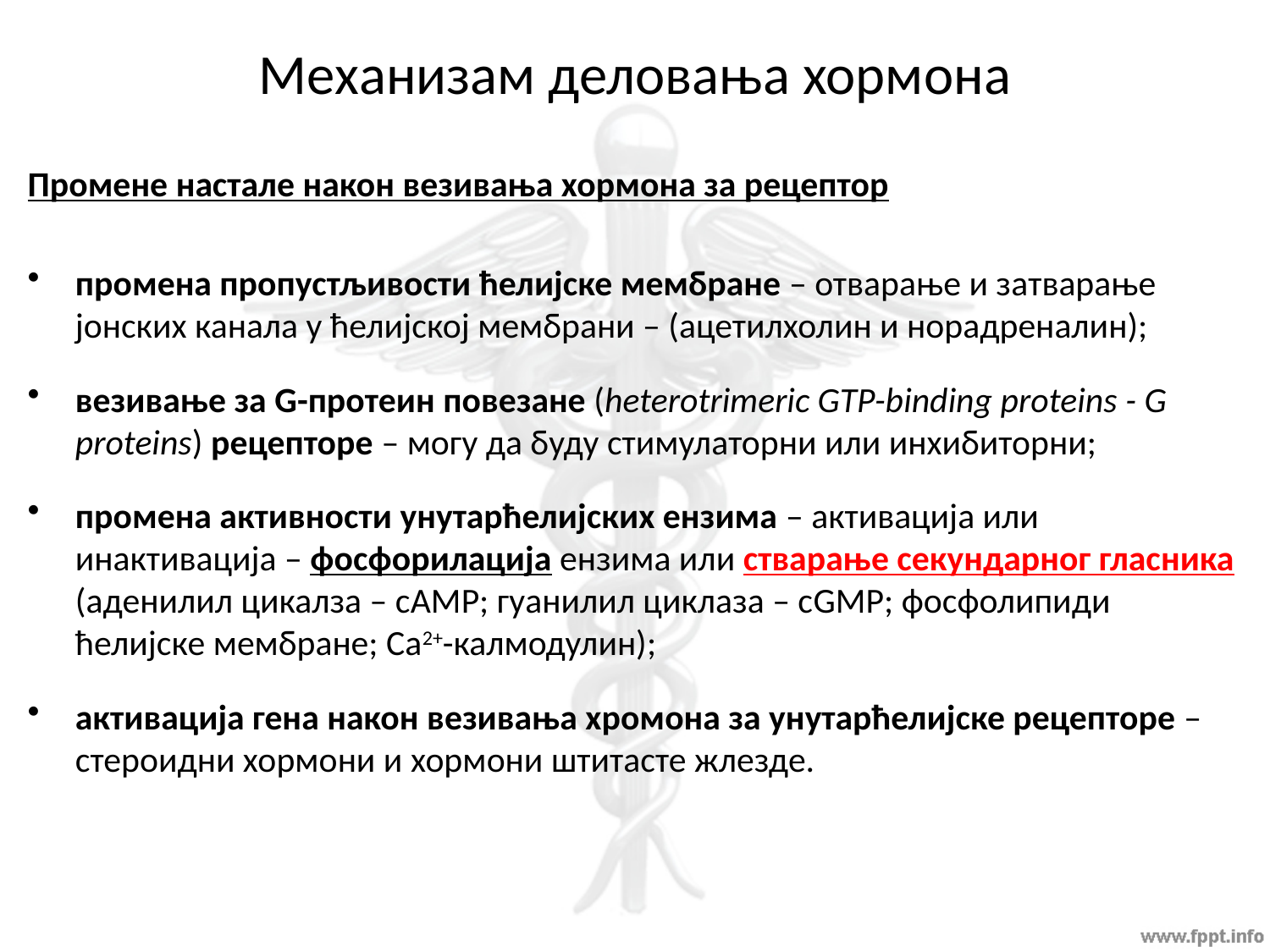

# Механизам деловања хормона

Промене настале након везивања хормона за рецептор

промена пропустљивости ћелијске мембране – отварање и затварање јонских канала у ћелиjској мембрани – (ацетилхолин и норадреналин);

везивање за G-протеин повезане (heterotrimeric GTP-binding proteins - G proteins) рецепторе – могу да буду стимулаторни или инхибиторни;

промена активности унутарћелијских ензима – активација или инактивација – фосфорилација ензима или стварање секундарног гласника (аденилил цикалза – сАМР; гуанилил циклаза – сGMP; фосфолипиди ћелијске мембране; Са2+-калмодулин);

активација гена након везивања хромона за унутарћелијске рецепторе – стероидни хормони и хормони штитасте жлезде.